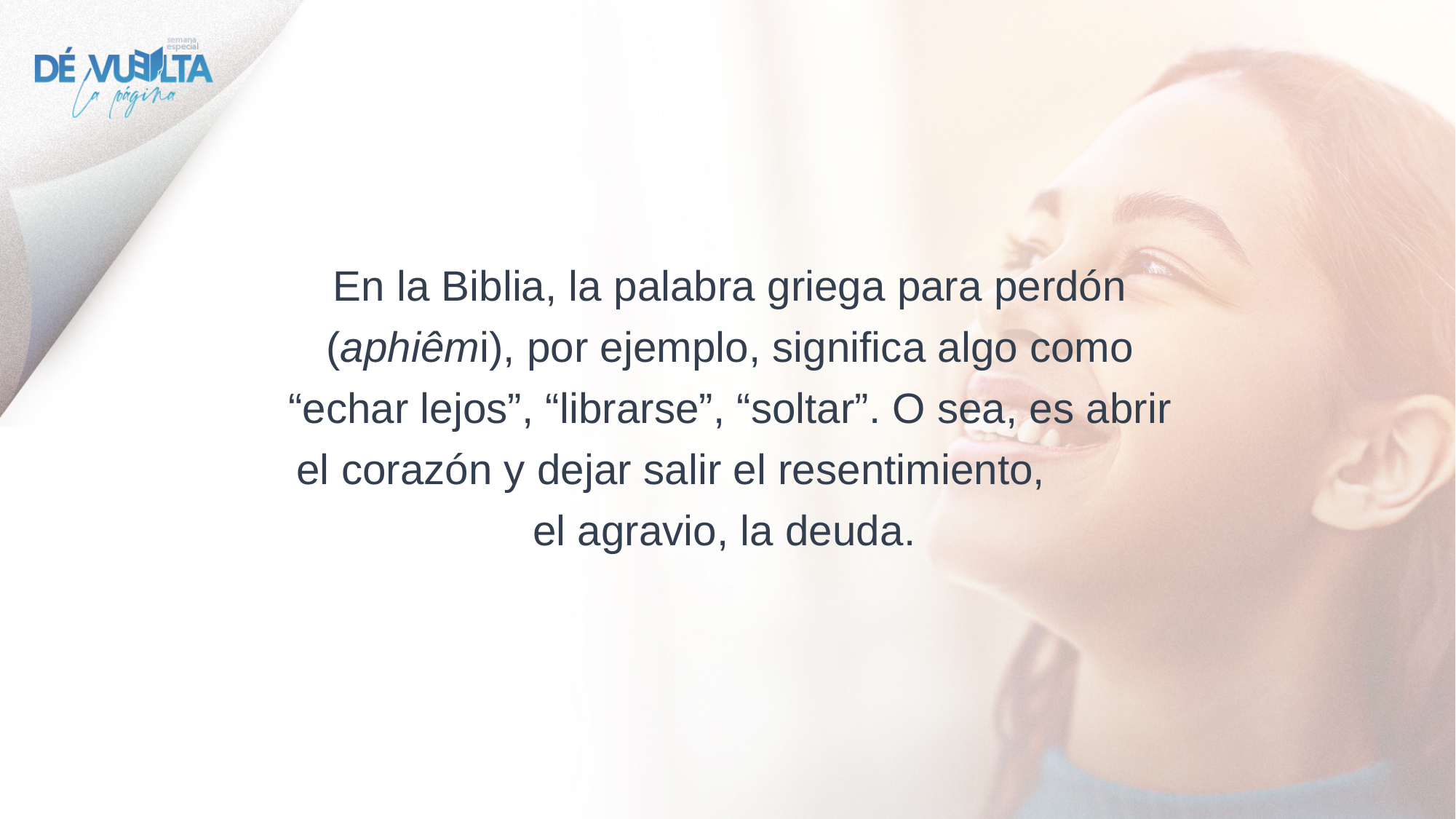

En la Biblia, la palabra griega para perdón (aphiêmi), por ejemplo, significa algo como “echar lejos”, “librarse”, “soltar”. O sea, es abrir el corazón y dejar salir el resentimiento,           el agravio, la deuda.